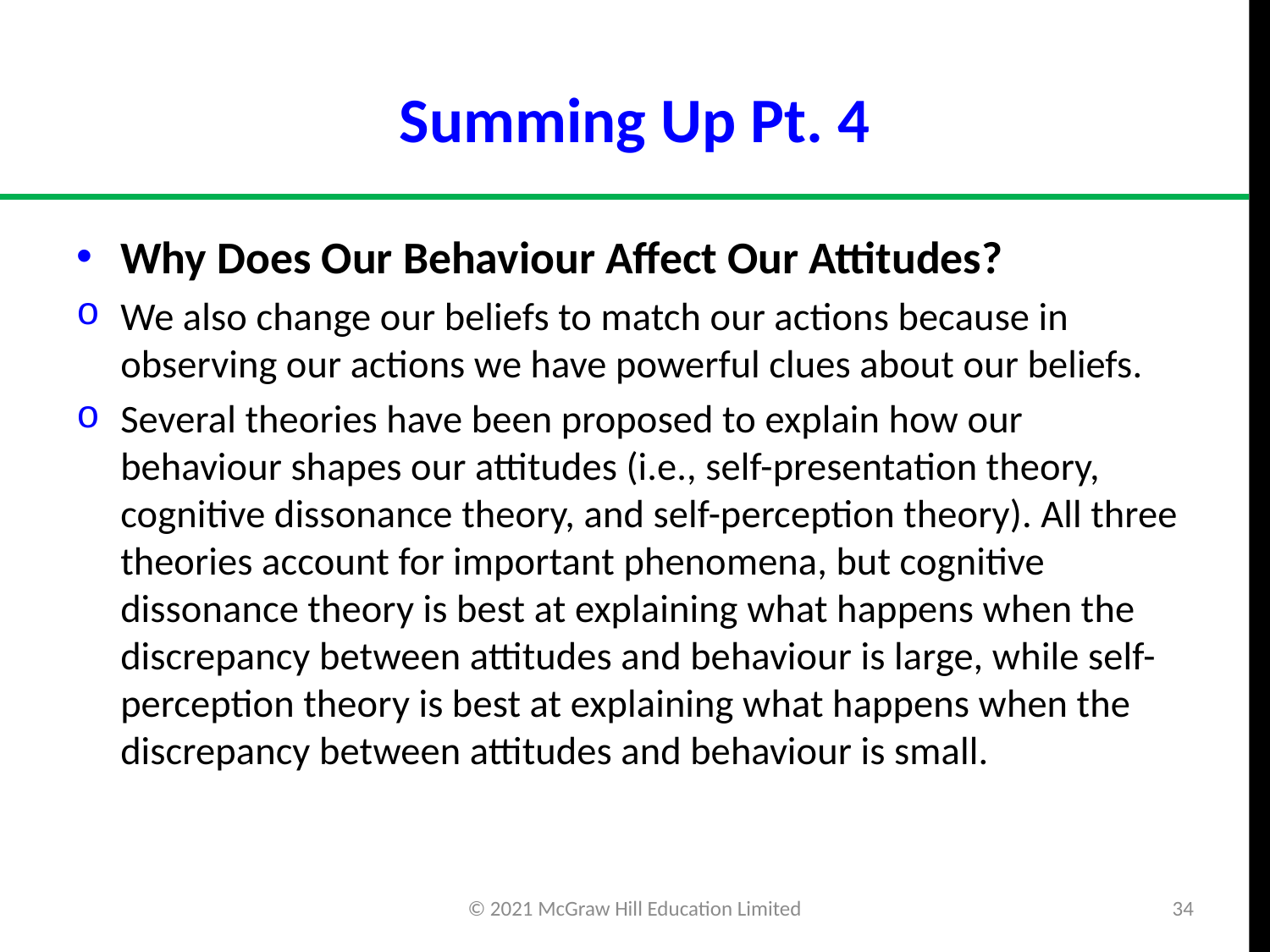

# Summing Up Pt. 4
Why Does Our Behaviour Affect Our Attitudes?
We also change our beliefs to match our actions because in observing our actions we have powerful clues about our beliefs.
Several theories have been proposed to explain how our behaviour shapes our attitudes (i.e., self-presentation theory, cognitive dissonance theory, and self-perception theory). All three theories account for important phenomena, but cognitive dissonance theory is best at explaining what happens when the discrepancy between attitudes and behaviour is large, while self-perception theory is best at explaining what happens when the discrepancy between attitudes and behaviour is small.
© 2021 McGraw Hill Education Limited
34